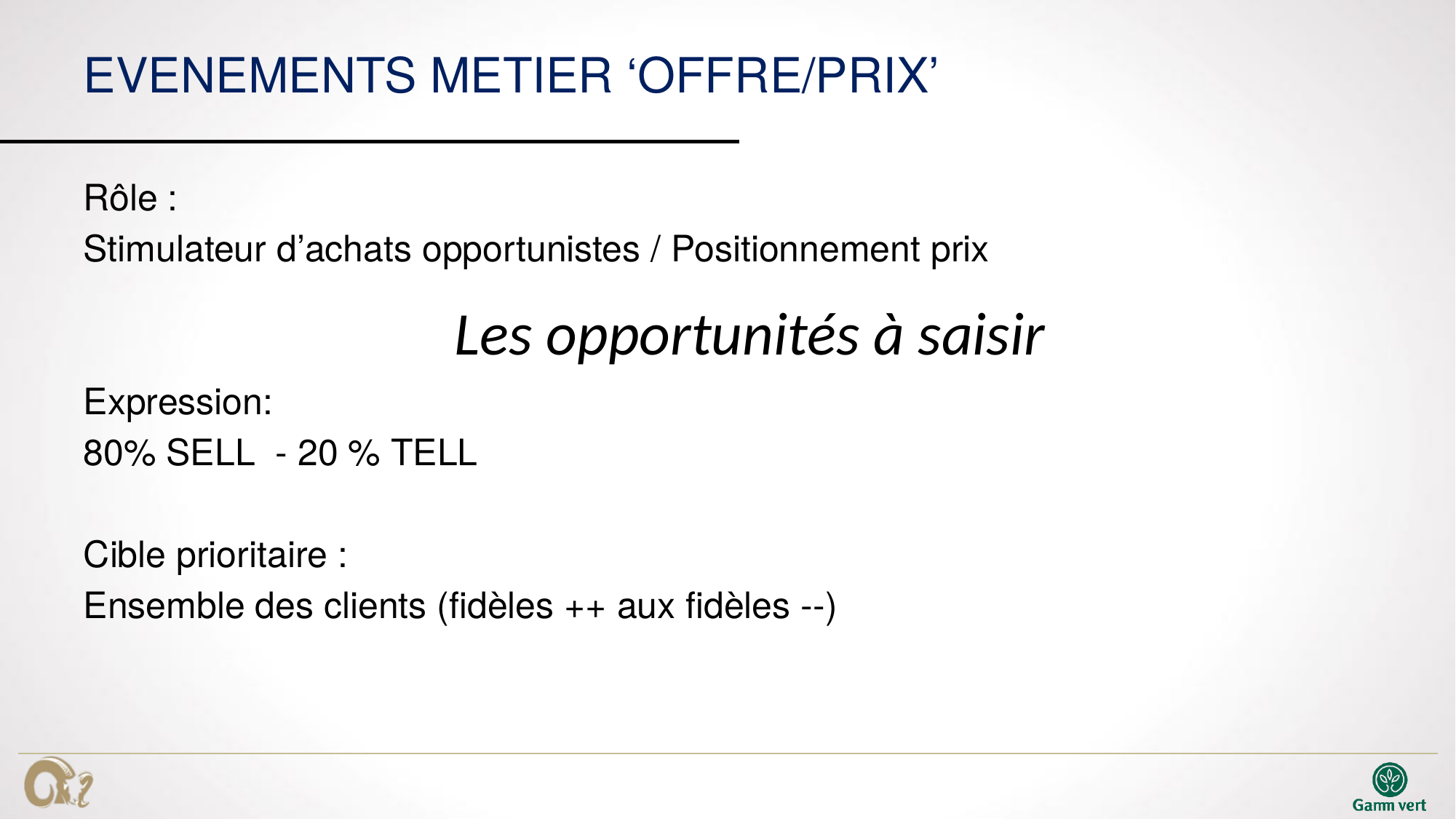

# EVENEMENTS METIER ‘OFFRE/PRIX’
Rôle :
Stimulateur d’achats opportunistes / Positionnement prix

Expression:
80% SELL  - 20 % TELL

Cible prioritaire :
Ensemble des clients (fidèles ++ aux fidèles --)
Les opportunités à saisir